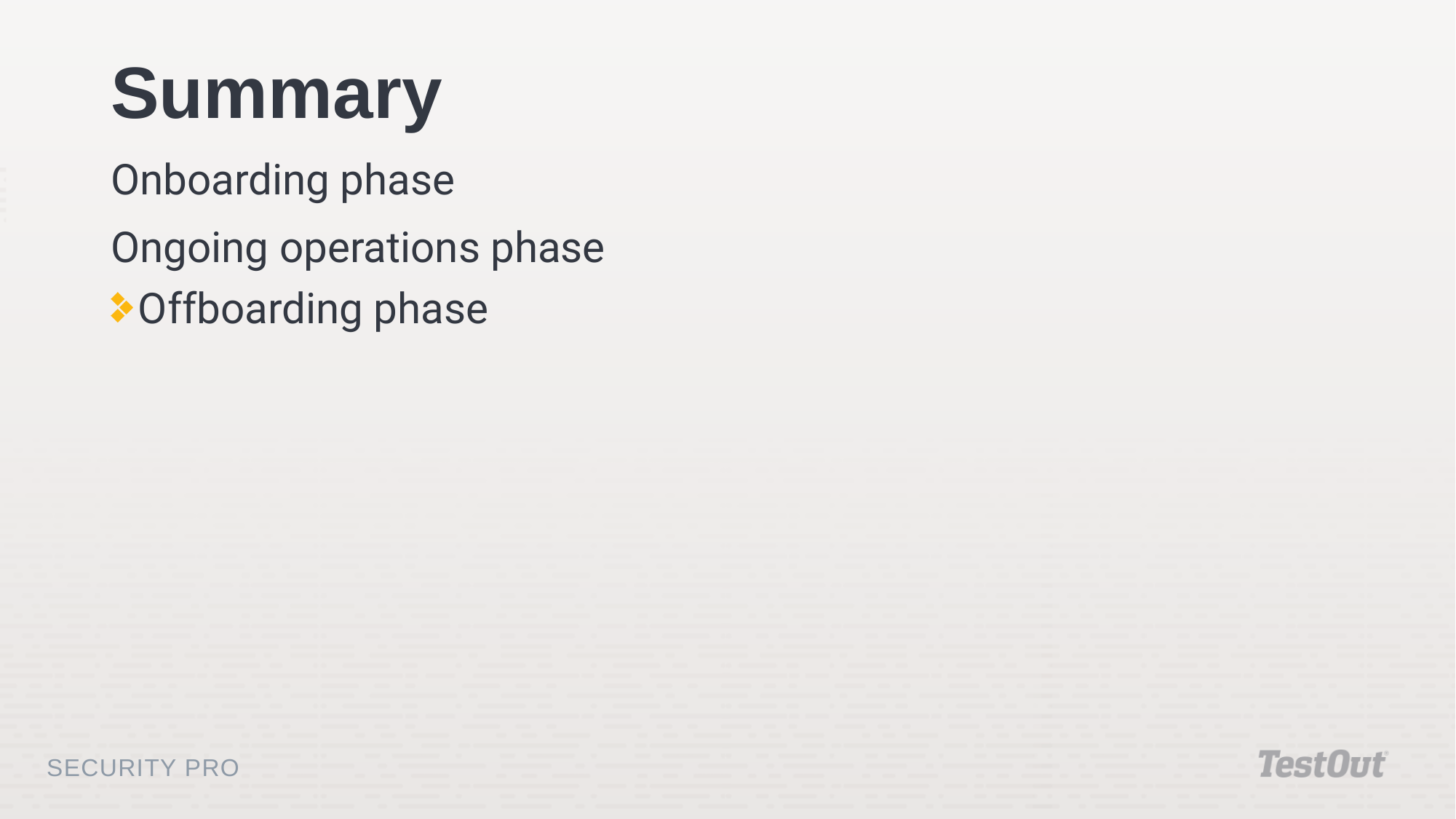

# Summary
Onboarding phase
Ongoing operations phase
Offboarding phase
Security Pro